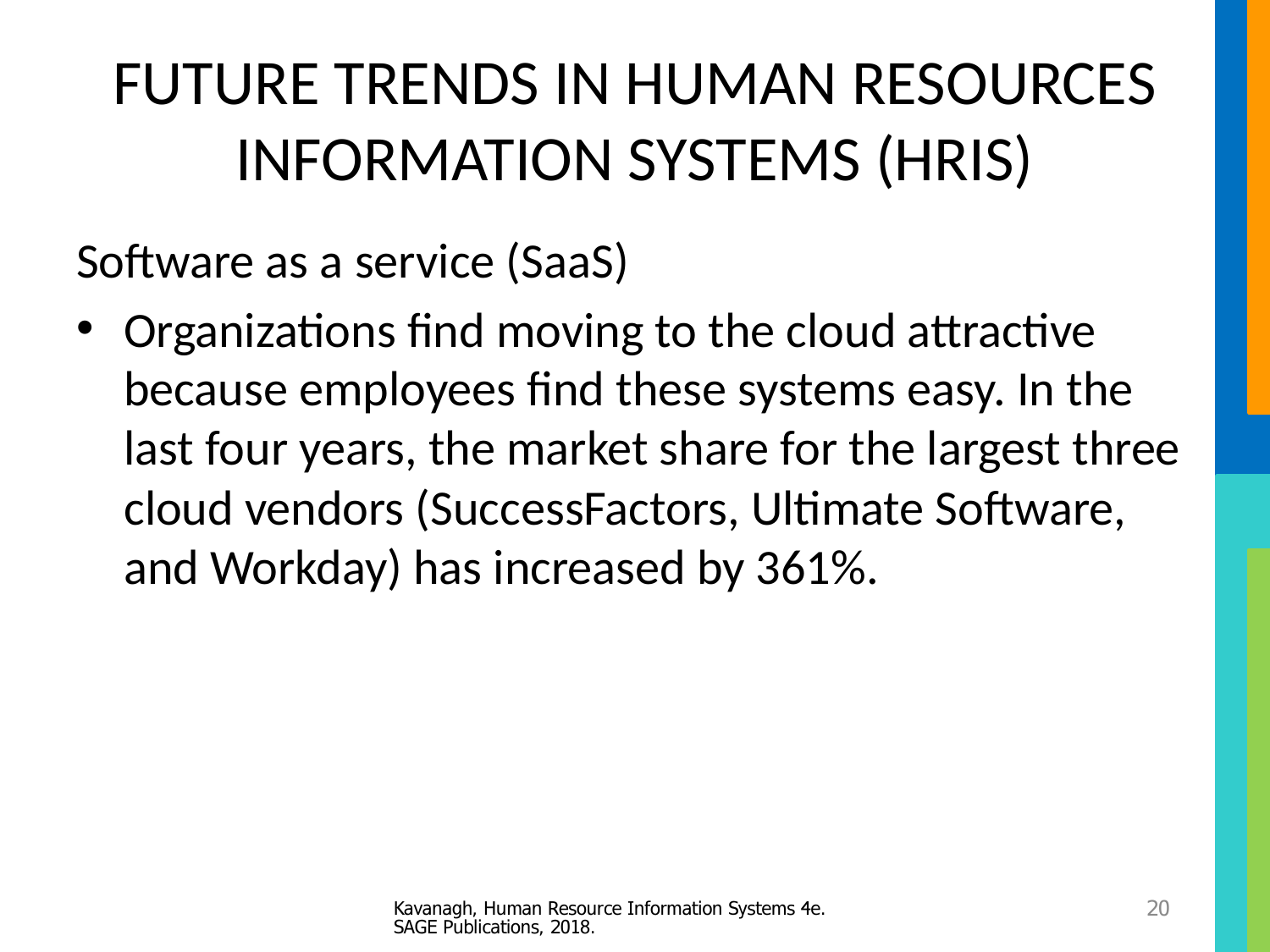

# FUTURE TRENDS IN HUMAN RESOURCES INFORMATION SYSTEMS (HRIS)
Software as a service (SaaS)
Organizations find moving to the cloud attractive because employees find these systems easy. In the last four years, the market share for the largest three cloud vendors (SuccessFactors, Ultimate Software, and Workday) has increased by 361%.
Kavanagh, Human Resource Information Systems 4e. SAGE Publications, 2018.
20